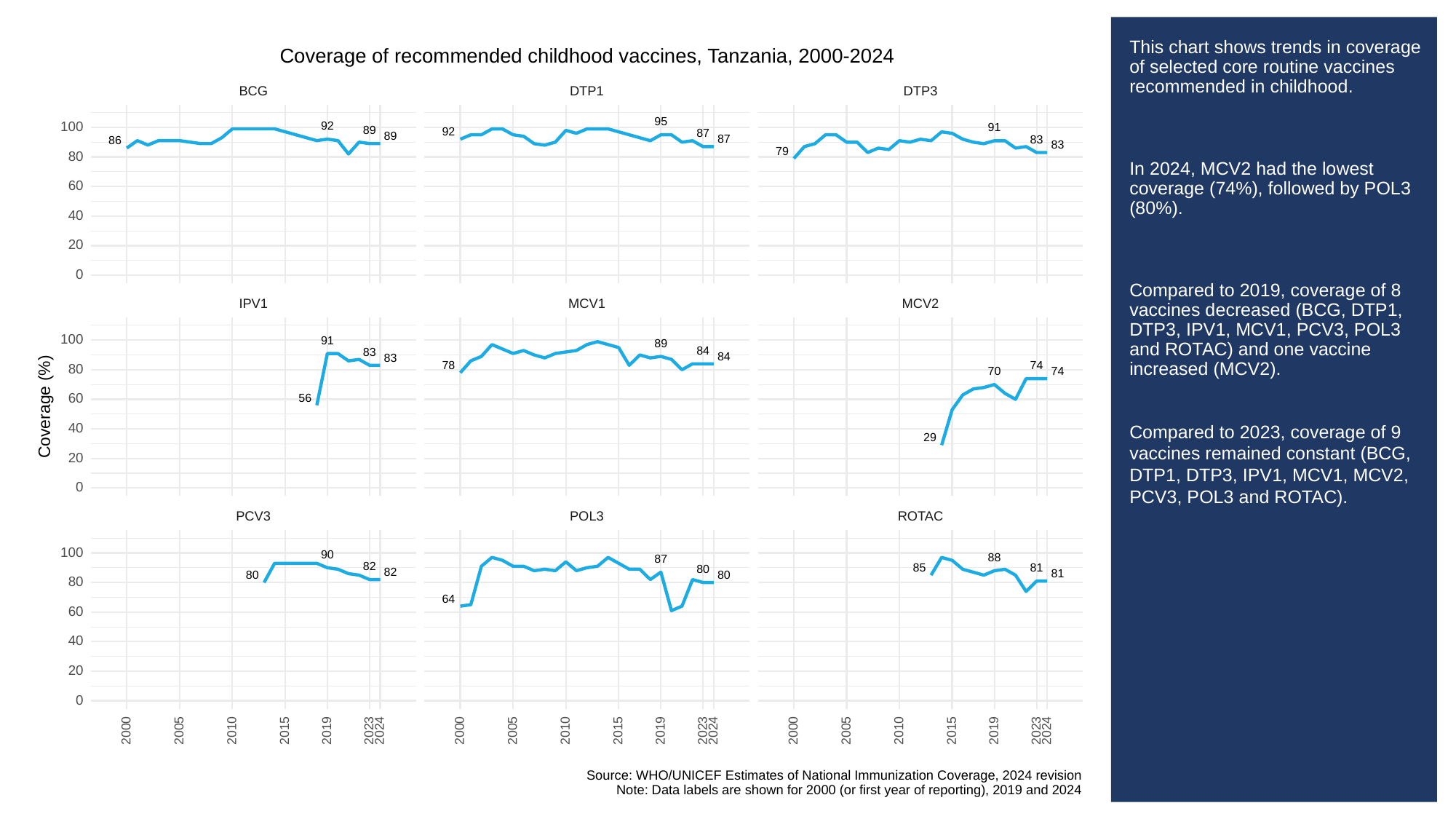

# This chart shows trends in coverage of selected core routine vaccines recommended in childhood.

In 2024, MCV2 had the lowest coverage (74%), followed by POL3 (80%).

Compared to 2019, coverage of 8 vaccines decreased (BCG, DTP1, DTP3, IPV1, MCV1, PCV3, POL3 and ROTAC) and one vaccine increased (MCV2).

Compared to 2023, coverage of 9 vaccines remained constant (BCG, DTP1, DTP3, IPV1, MCV1, MCV2, PCV3, POL3 and ROTAC).

Coverage of recommended childhood vaccines, Tanzania, 2000-2024
BCG
DTP3
DTP1

95
100
92
91
89

92

87

89
87
83
86
83

79
80

60

40

20

0

MCV1
MCV2
IPV1

100
91
89

84
83
84

83

78
74
80
70
74

56
60
Coverage (%)

40

29

20

0

POL3
PCV3
ROTAC

100
90

88
87

82

85
81
80

82
81
80
80
80

64

60

40

20

0

2023
2023
2023
2000
2005
2010
2015
2019
2024
2000
2005
2010
2015
2019
2024
2000
2005
2010
2015
2019
2024
Source: WHO/UNICEF Estimates of National Immunization Coverage, 2024 revision
Note: Data labels are shown for 2000 (or first year of reporting), 2019 and 2024